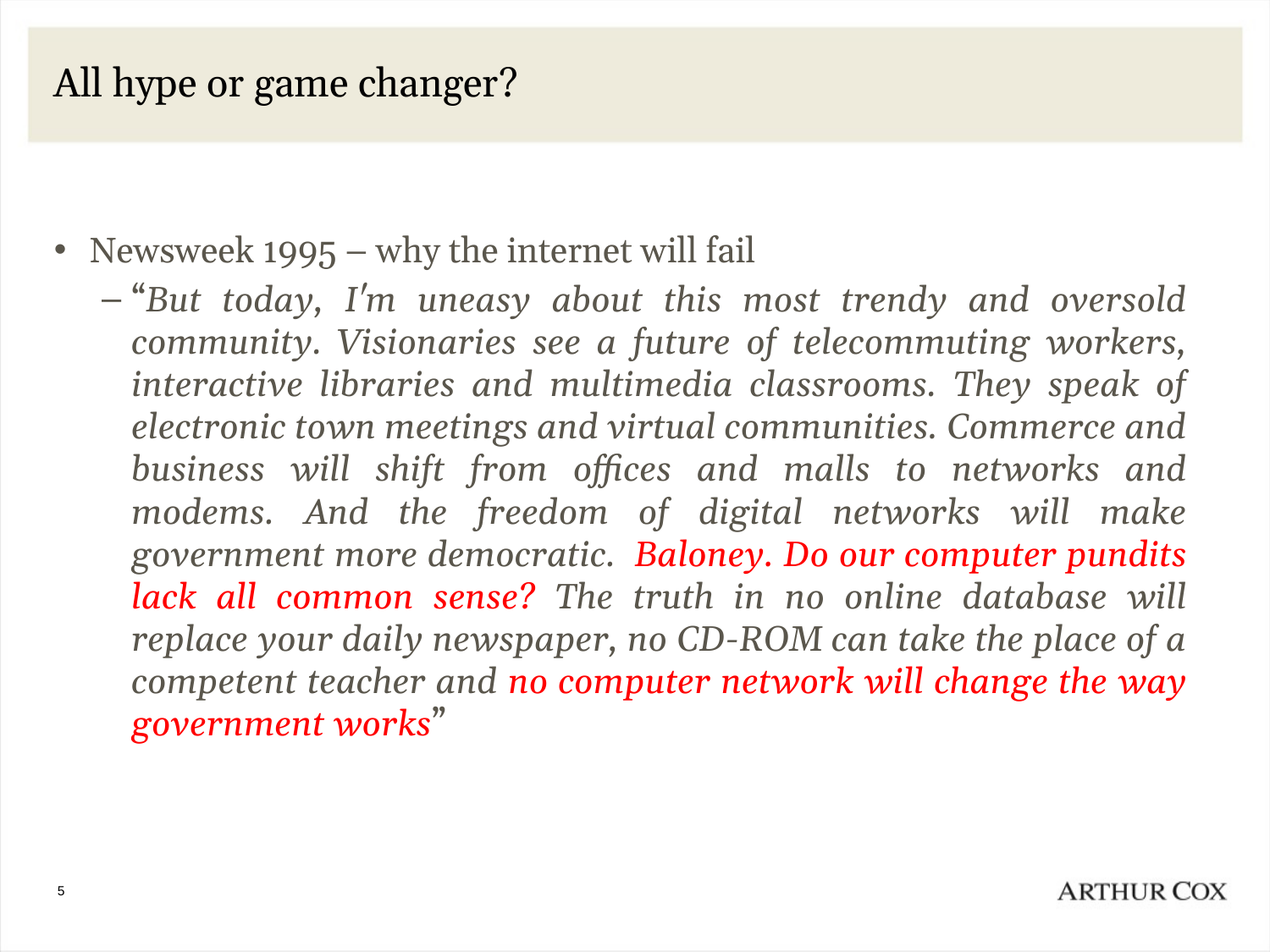

# All hype or game changer?
Newsweek 1995 – why the internet will fail
“But today, I'm uneasy about this most trendy and oversold community. Visionaries see a future of telecommuting workers, interactive libraries and multimedia classrooms. They speak of electronic town meetings and virtual communities. Commerce and business will shift from offices and malls to networks and modems. And the freedom of digital networks will make government more democratic.  Baloney. Do our computer pundits lack all common sense? The truth in no online database will replace your daily newspaper, no CD-ROM can take the place of a competent teacher and no computer network will change the way government works”

5